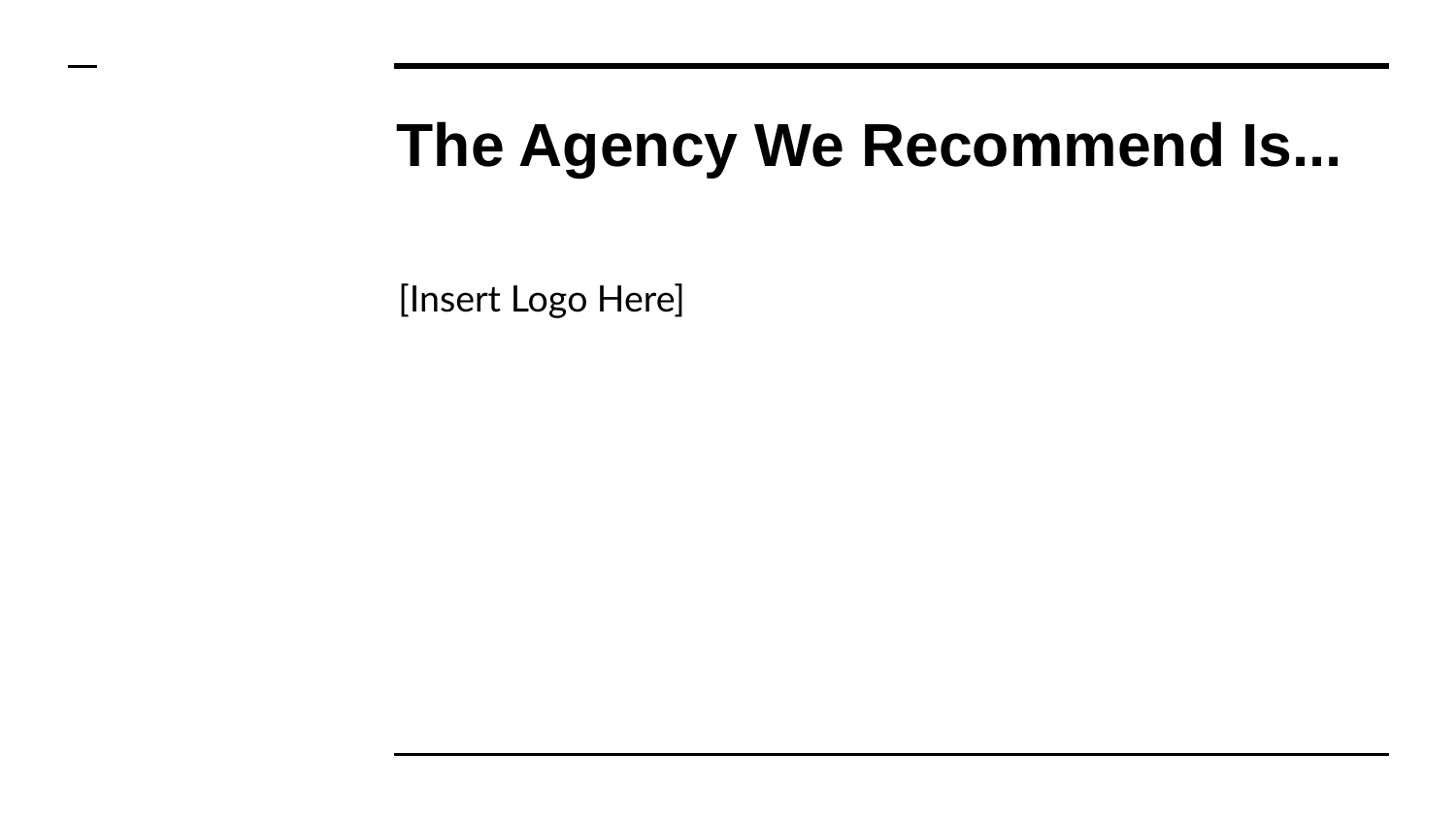

# The Agency We Recommend Is...
[Insert Logo Here]